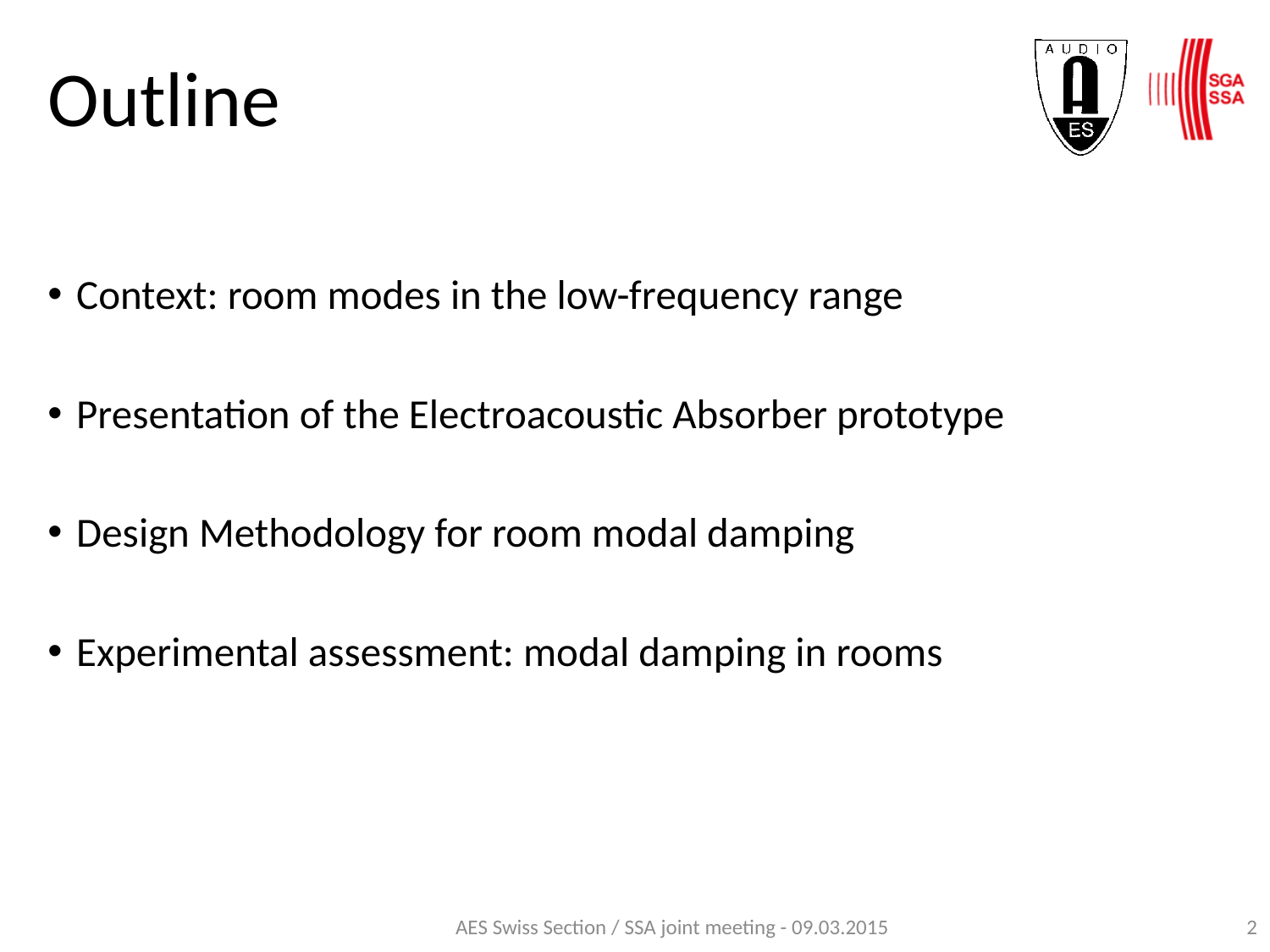

# Outline
Context: room modes in the low-frequency range

Presentation of the Electroacoustic Absorber prototype

Design Methodology for room modal damping

Experimental assessment: modal damping in rooms
AES Swiss Section / SSA joint meeting - 09.03.2015
2